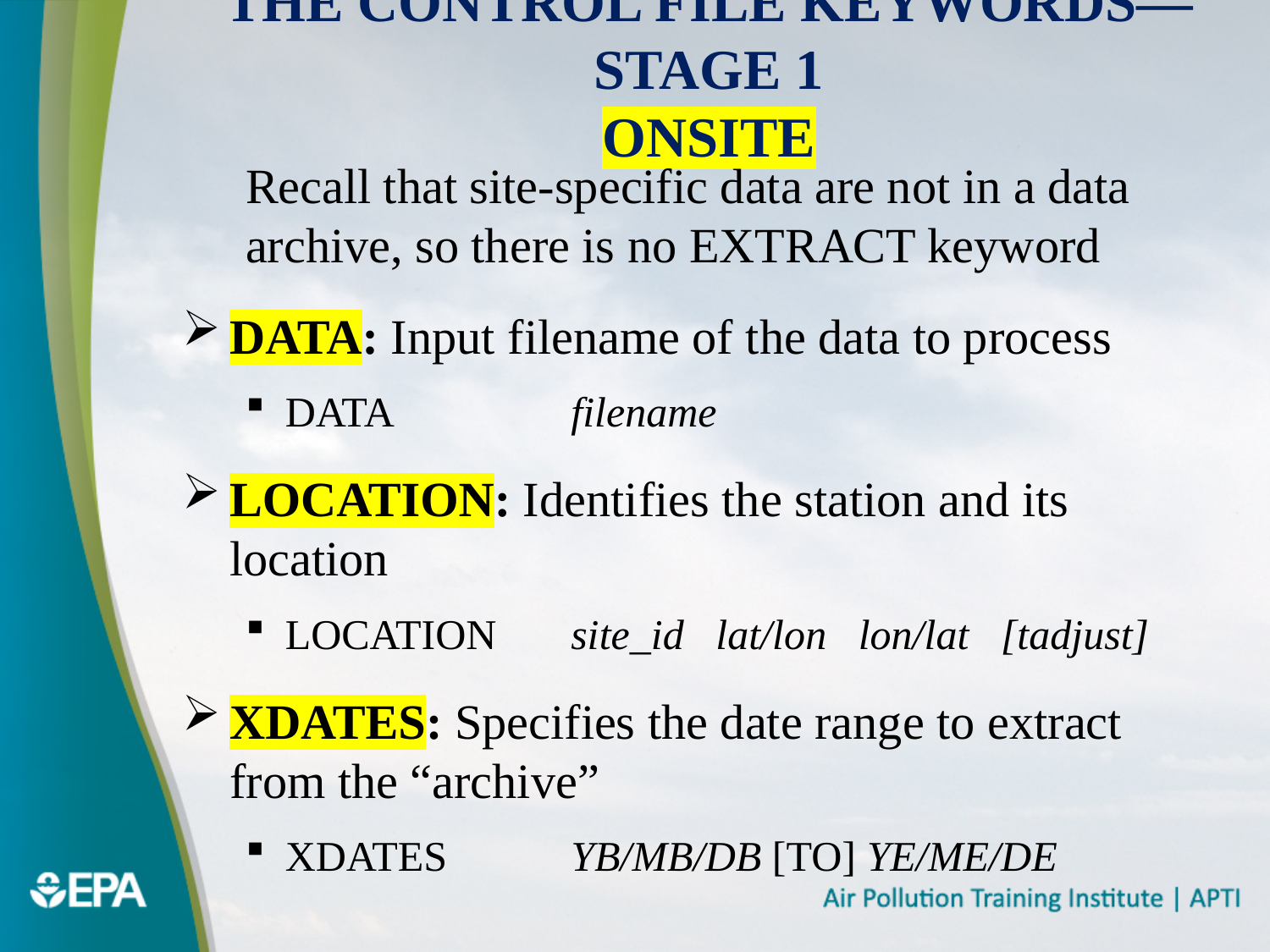

# The Control File Keywords—Stage 1 ONSITE
Recall that site-specific data are not in a data archive, so there is no EXTRACT keyword
DATA: Input filename of the data to process
DATA 	filename
LOCATION: Identifies the station and its location
LOCATION	site_id   lat/lon   lon/lat   [tadjust]
XDATES: Specifies the date range to extract from the “archive”
XDATES	YB/MB/DB [TO] YE/ME/DE